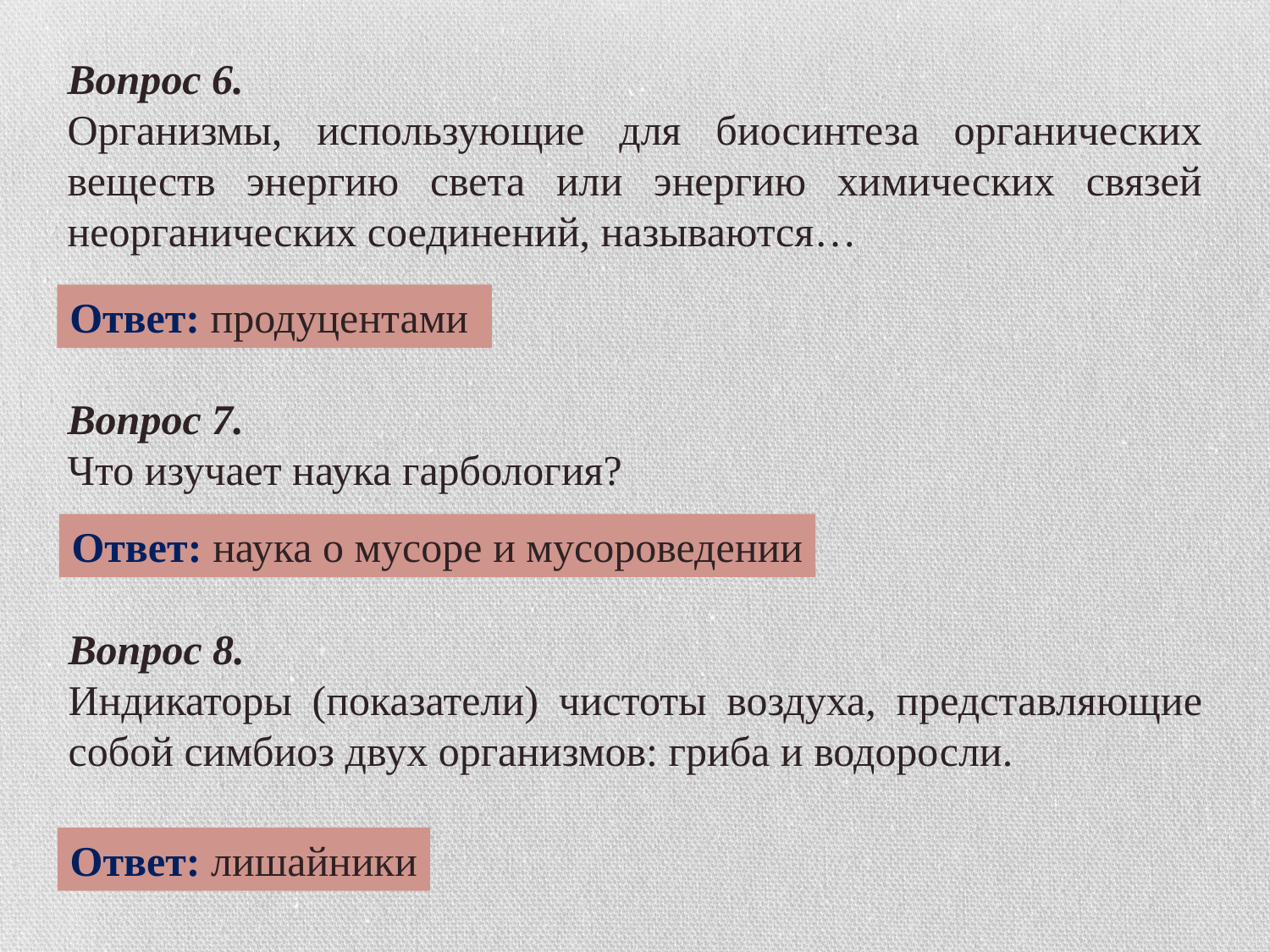

Вопрос 6.
Организмы, использующие для биосинтеза органических веществ энергию света или энергию химических связей неорганических соединений, называются…
Ответ: продуцентами
Вопрос 7.
Что изучает наука гарбология?
Ответ: наука о мусоре и мусороведении
Вопрос 8.
Индикаторы (показатели) чистоты воздуха, представляющие собой симбиоз двух организмов: гриба и водоросли.
Ответ: лишайники